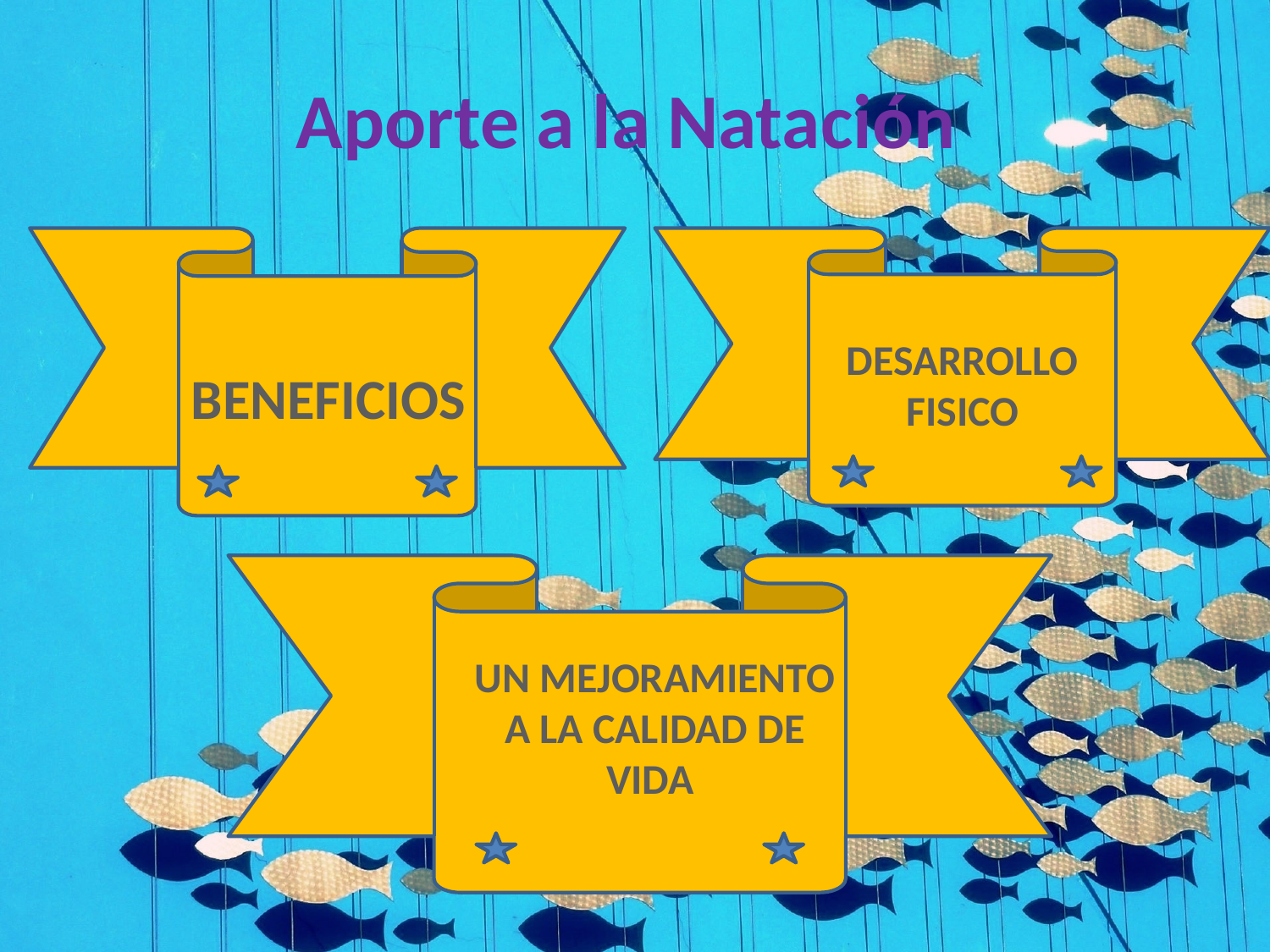

# Aporte a la Natación

DESARROLLO
FISICO
BENEFICIOS

UN MEJORAMIENTO
A LA CALIDAD DE VIDA